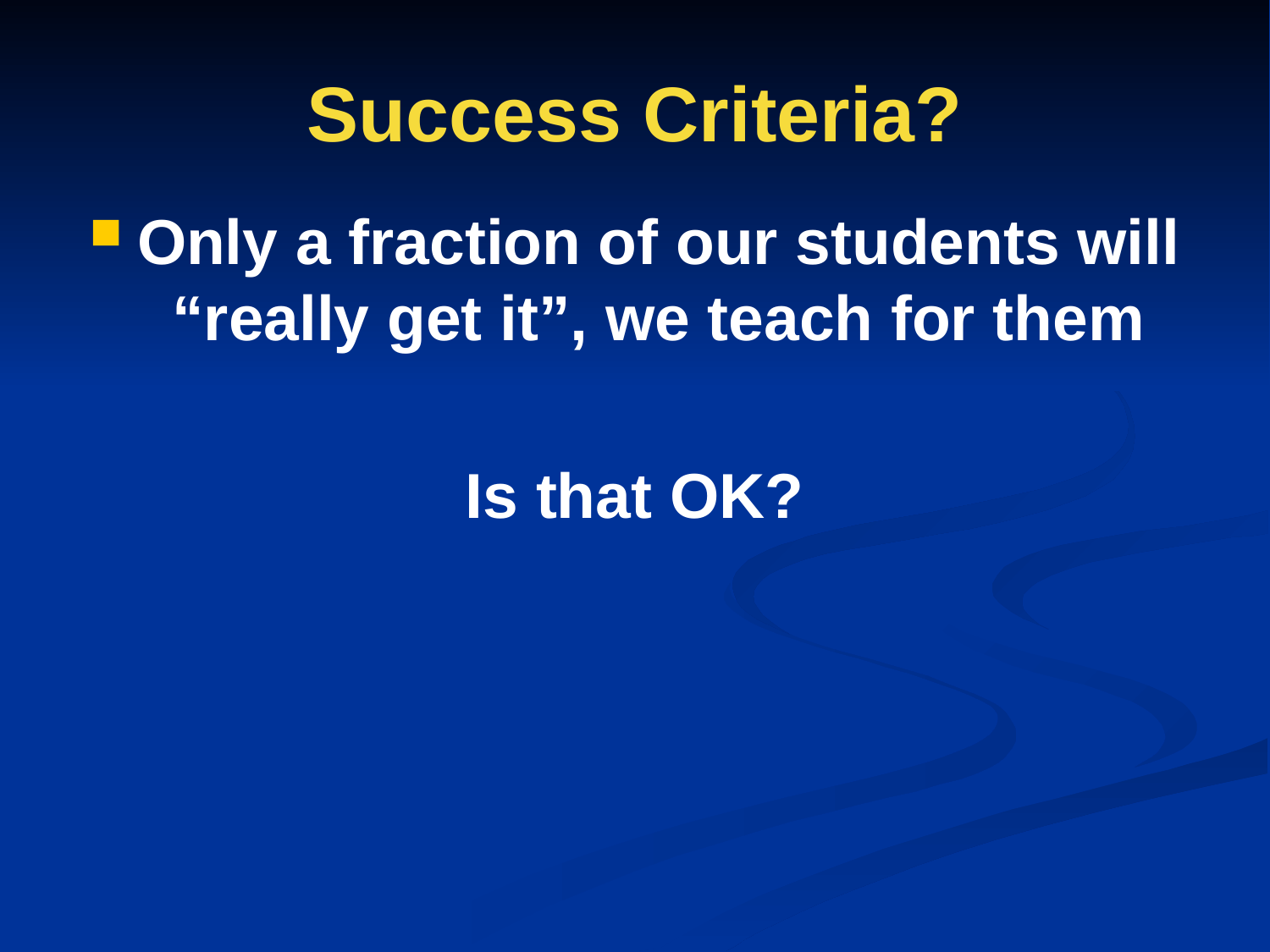

# Success Criteria?
Only a fraction of our students will “really get it”, we teach for them

Is that OK?